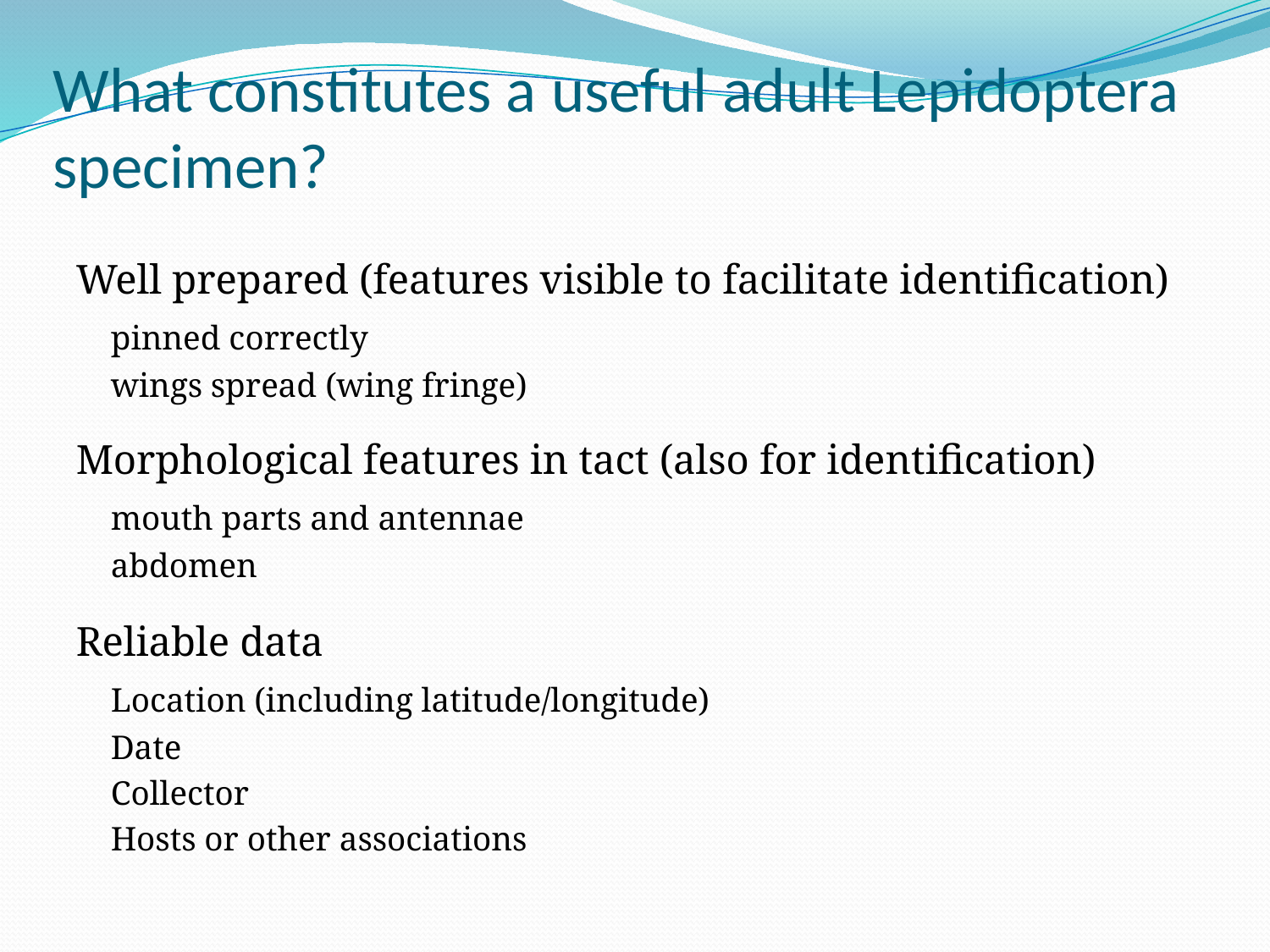

# What constitutes a useful adult Lepidoptera specimen?
Well prepared (features visible to facilitate identification)
	pinned correctly
	wings spread (wing fringe)

Morphological features in tact (also for identification)
	mouth parts and antennae
	abdomen

Reliable data
	Location (including latitude/longitude)
	Date
	Collector
	Hosts or other associations